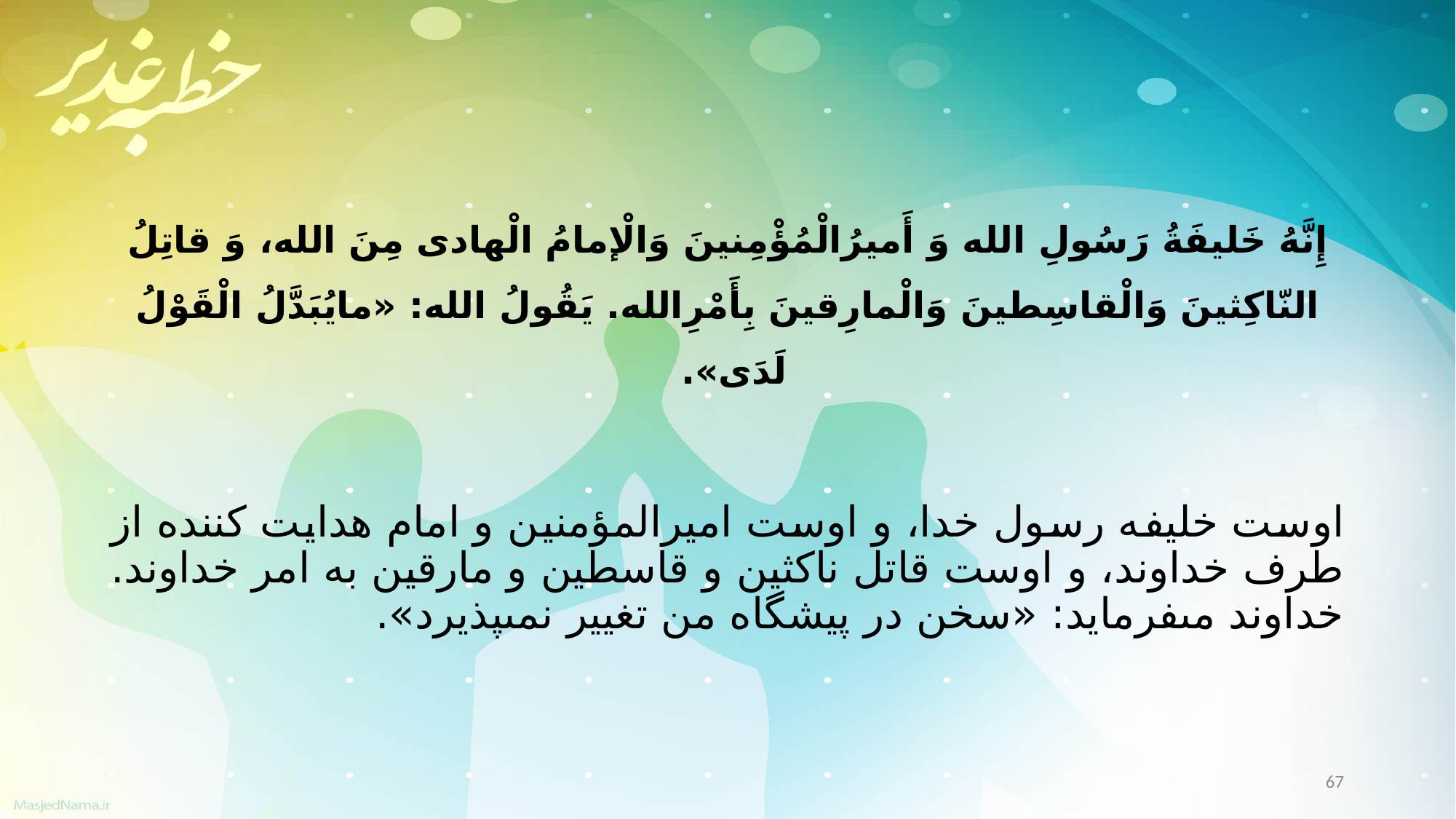

إِنَّهُ خَلیفَةُ رَسُولِ الله وَ أَمیرُالْمُؤْمِنینَ وَالْإمامُ الْهادی مِنَ الله، وَ قاتِلُ النّاکِثینَ وَالْقاسِطینَ وَالْمارِقینَ بِأَمْرِالله. یَقُولُ الله: «مایُبَدَّلُ الْقَوْلُ لَدَی».
اوست خلیفه رسول خدا، و اوست امیرالمؤمنین و امام هدایت کننده از طرف خداوند، و اوست قاتل ناکثین و قاسطین و مارقین به امر خداوند. خداوند مى‏فرماید: «سخن در پیشگاه من تغییر نمى‏پذیرد».
67